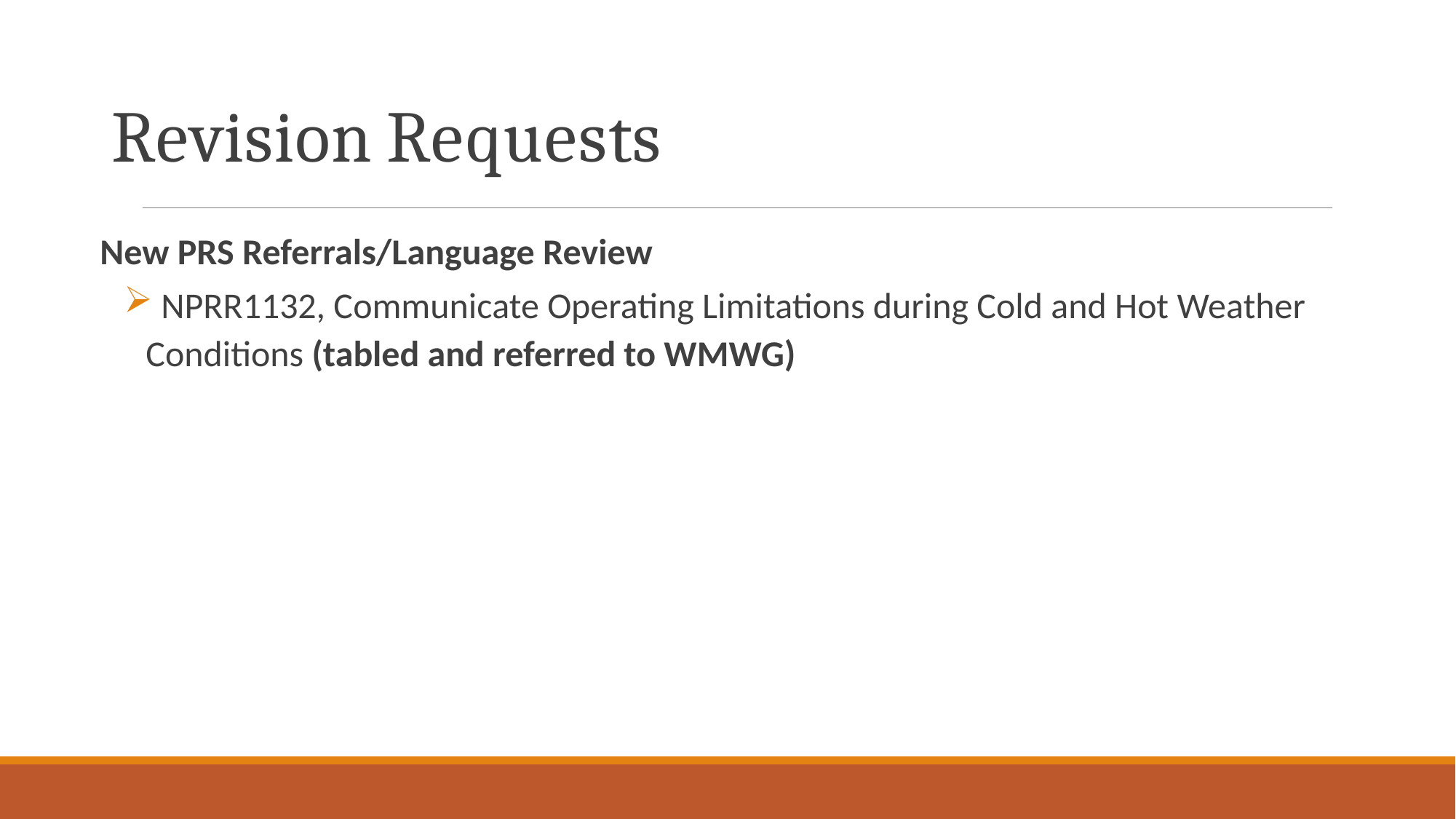

# Revision Requests
New PRS Referrals/Language Review
 NPRR1132, Communicate Operating Limitations during Cold and Hot Weather Conditions (tabled and referred to WMWG)